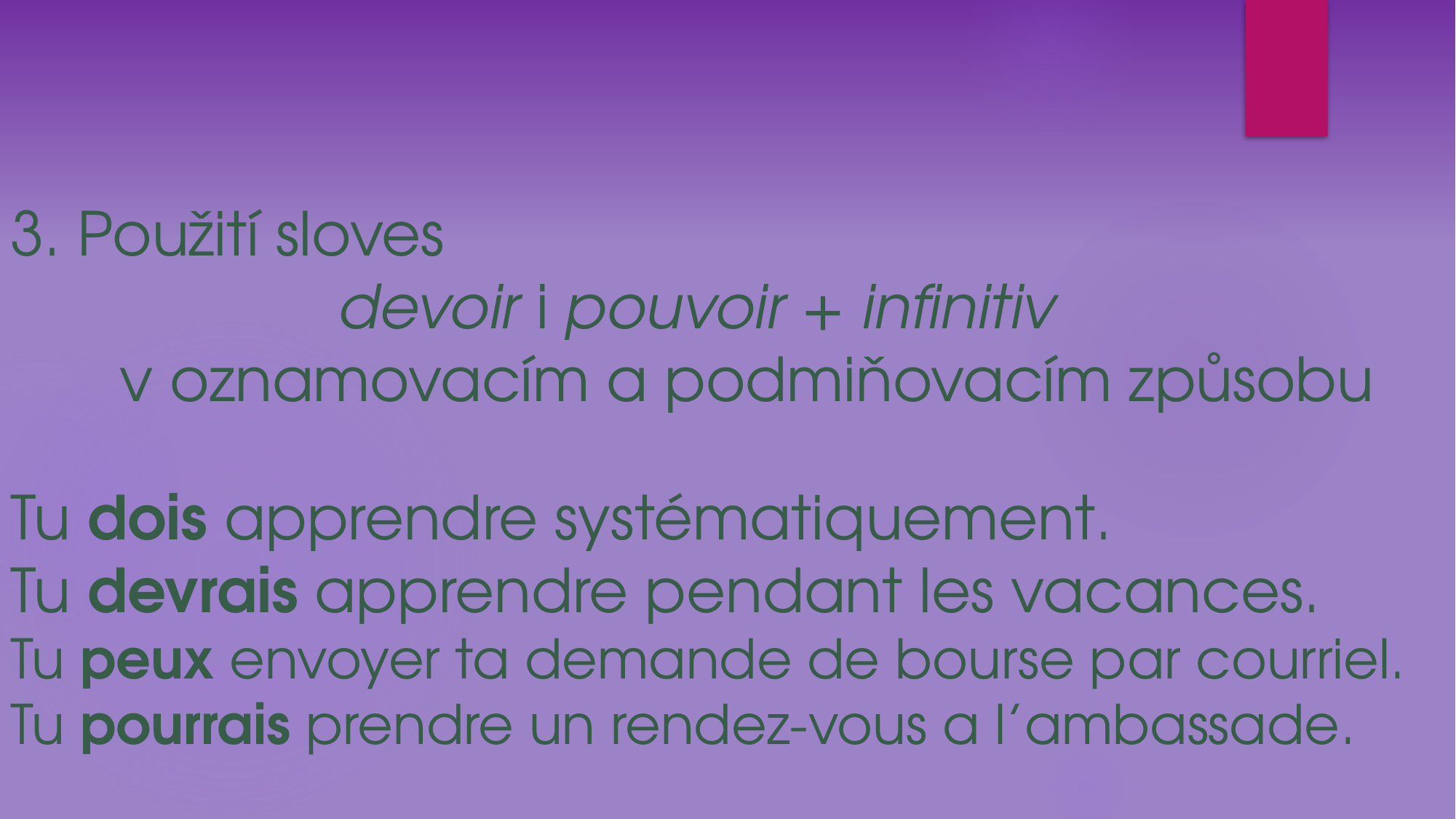

3. Použití sloves
 			devoir i pouvoir + infinitiv
	v oznamovacím a podmiňovacím způsobu

Tu dois apprendre systématiquement.
Tu devrais apprendre pendant les vacances.
Tu peux envoyer ta demande de bourse par courriel.
Tu pourrais prendre un rendez-vous a l’ambassade.